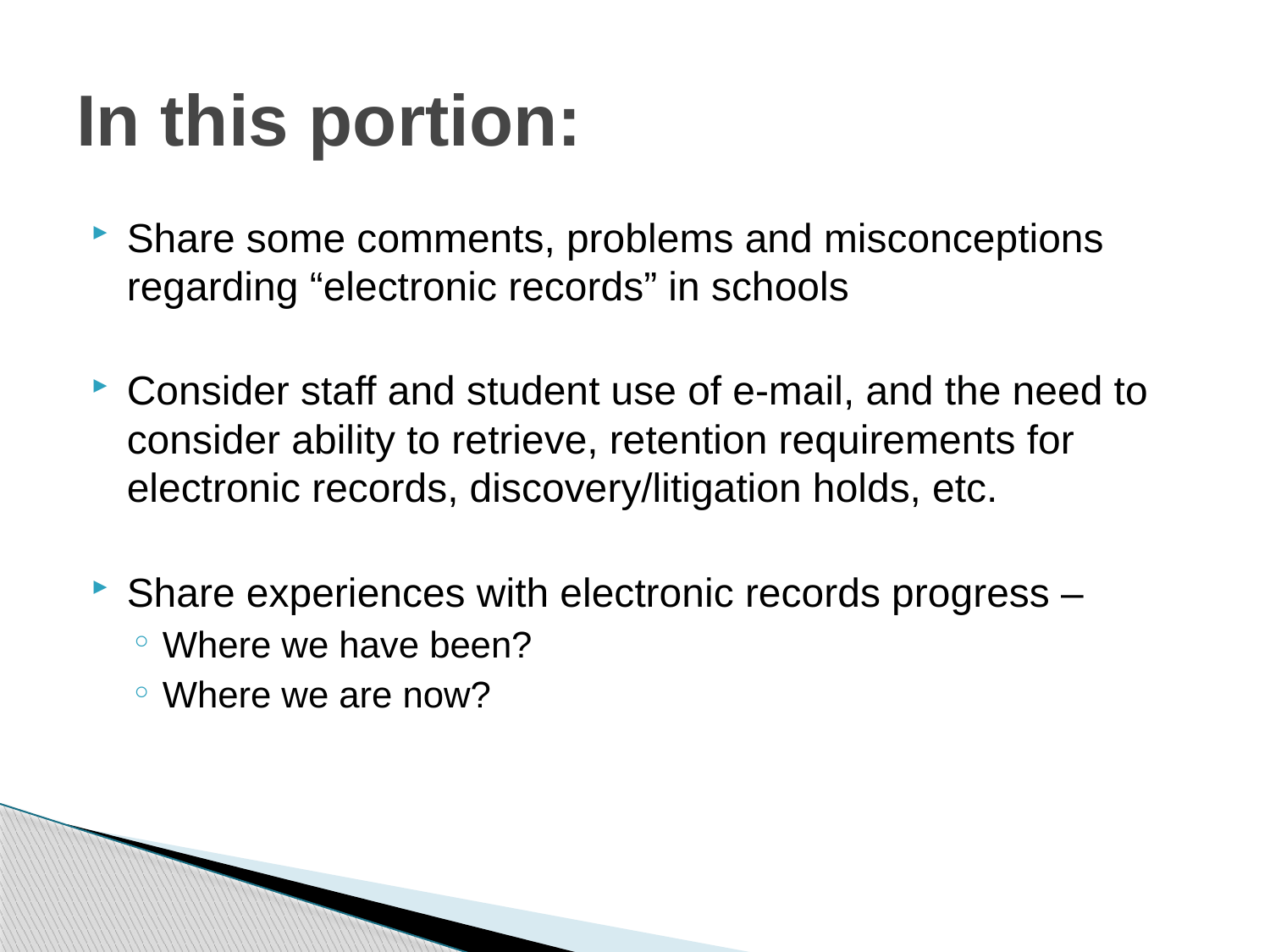

# In this portion:
Share some comments, problems and misconceptions regarding “electronic records” in schools
Consider staff and student use of e-mail, and the need to consider ability to retrieve, retention requirements for electronic records, discovery/litigation holds, etc.
Share experiences with electronic records progress –
Where we have been?
Where we are now?